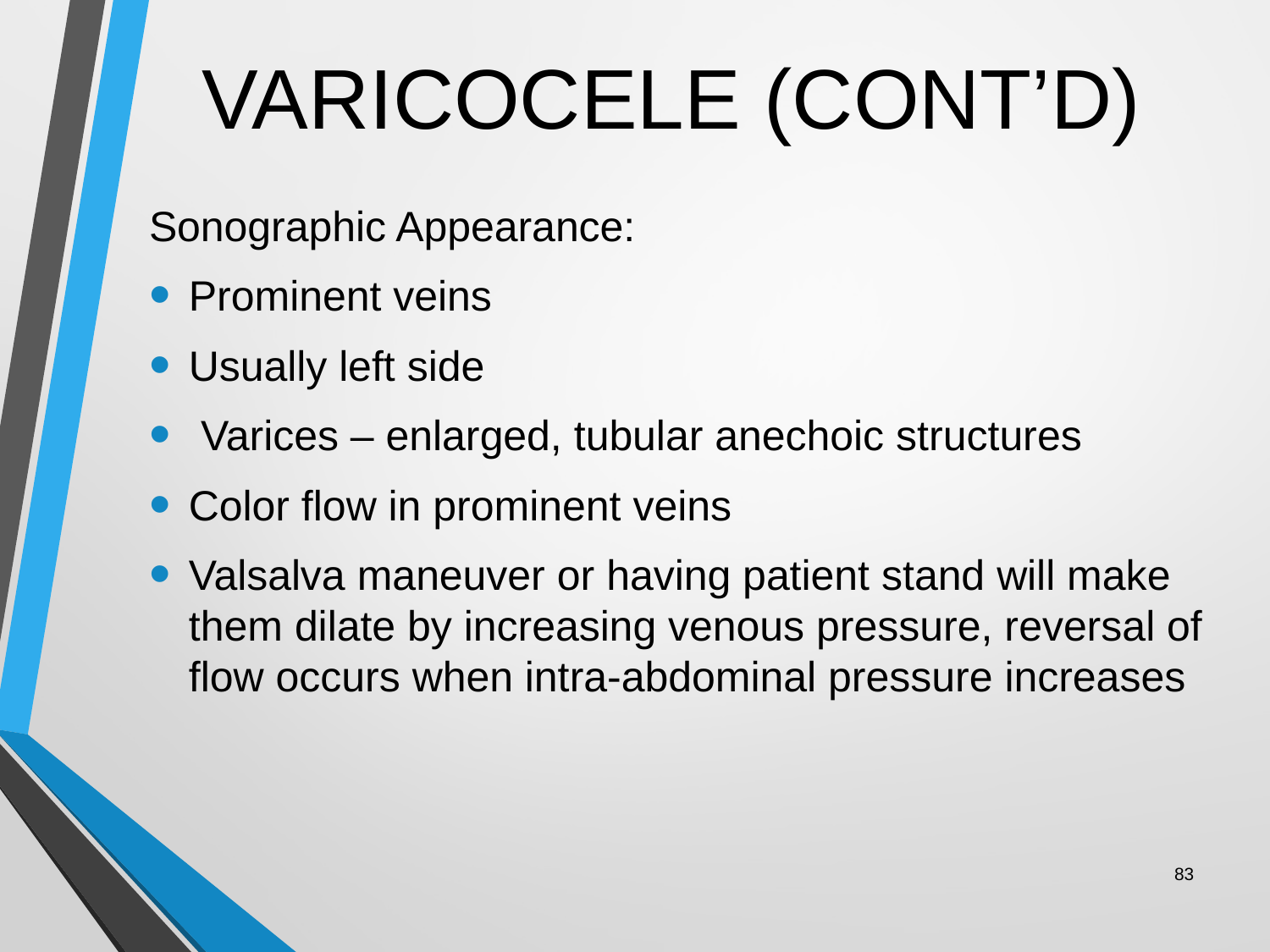

Sonographic Appearance:
Prominent veins
Usually left side
 Varices – enlarged, tubular anechoic structures
Color flow in prominent veins
Valsalva maneuver or having patient stand will make them dilate by increasing venous pressure, reversal of flow occurs when intra-abdominal pressure increases
# VARICOCELE (CONT’D)
83